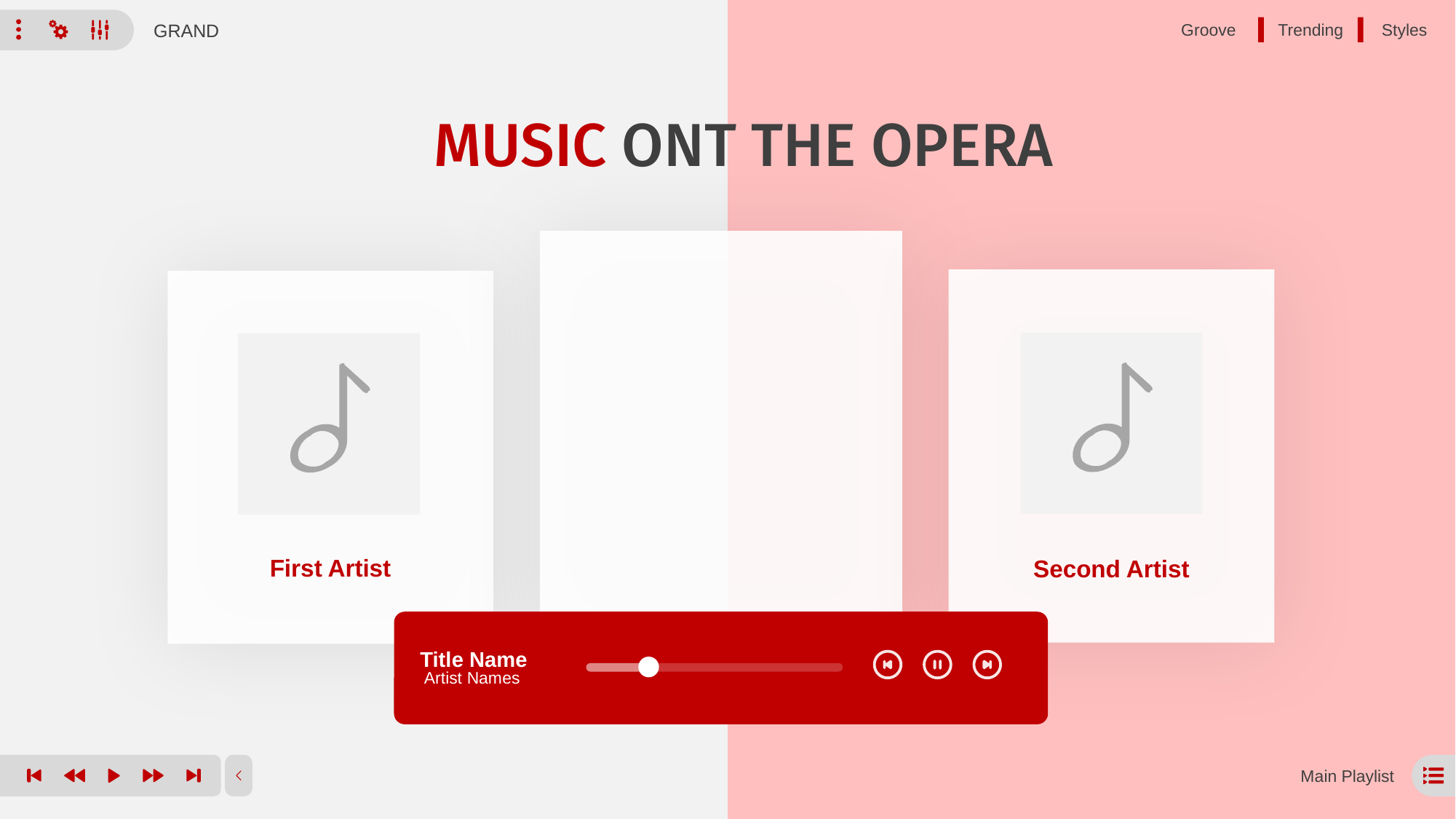

GRAND
Groove
Trending
Styles

MUSIC ONT THE OPERA

First Artist
Second Artist

Title Name

Artist Names

Main Playlist